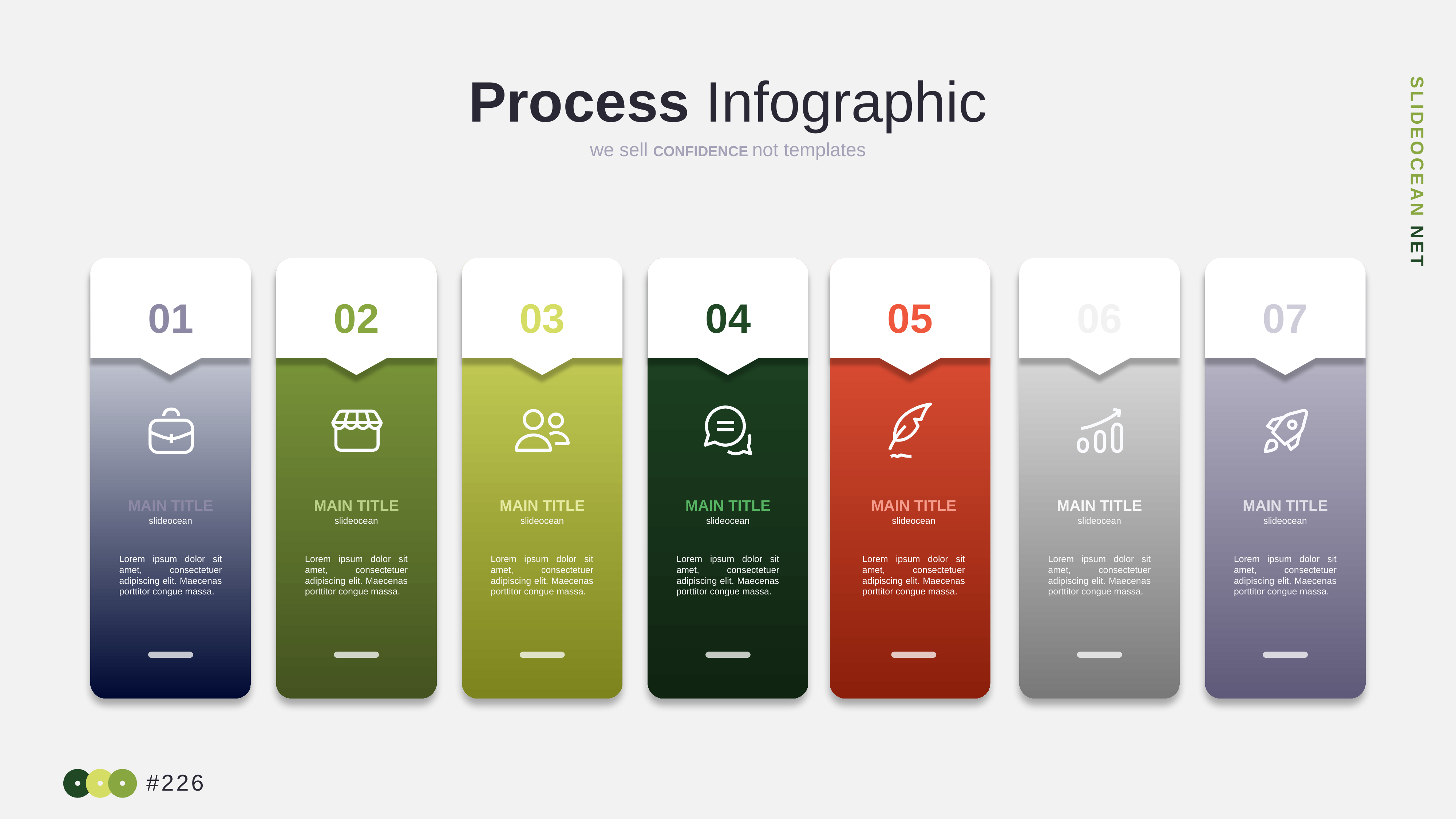

Process Infographic
we sell CONFIDENCE not templates

01
02
03
04
05
06
07

MAIN TITLE
slideocean
Lorem ipsum dolor sit amet, consectetuer adipiscing elit. Maecenas porttitor congue massa.
MAIN TITLE
slideocean
Lorem ipsum dolor sit amet, consectetuer adipiscing elit. Maecenas porttitor congue massa.
MAIN TITLE
slideocean
Lorem ipsum dolor sit amet, consectetuer adipiscing elit. Maecenas porttitor congue massa.
MAIN TITLE
slideocean
Lorem ipsum dolor sit amet, consectetuer adipiscing elit. Maecenas porttitor congue massa.
MAIN TITLE
slideocean
Lorem ipsum dolor sit amet, consectetuer adipiscing elit. Maecenas porttitor congue massa.
MAIN TITLE
slideocean
Lorem ipsum dolor sit amet, consectetuer adipiscing elit. Maecenas porttitor congue massa.
MAIN TITLE
slideocean
Lorem ipsum dolor sit amet, consectetuer adipiscing elit. Maecenas porttitor congue massa.

#226